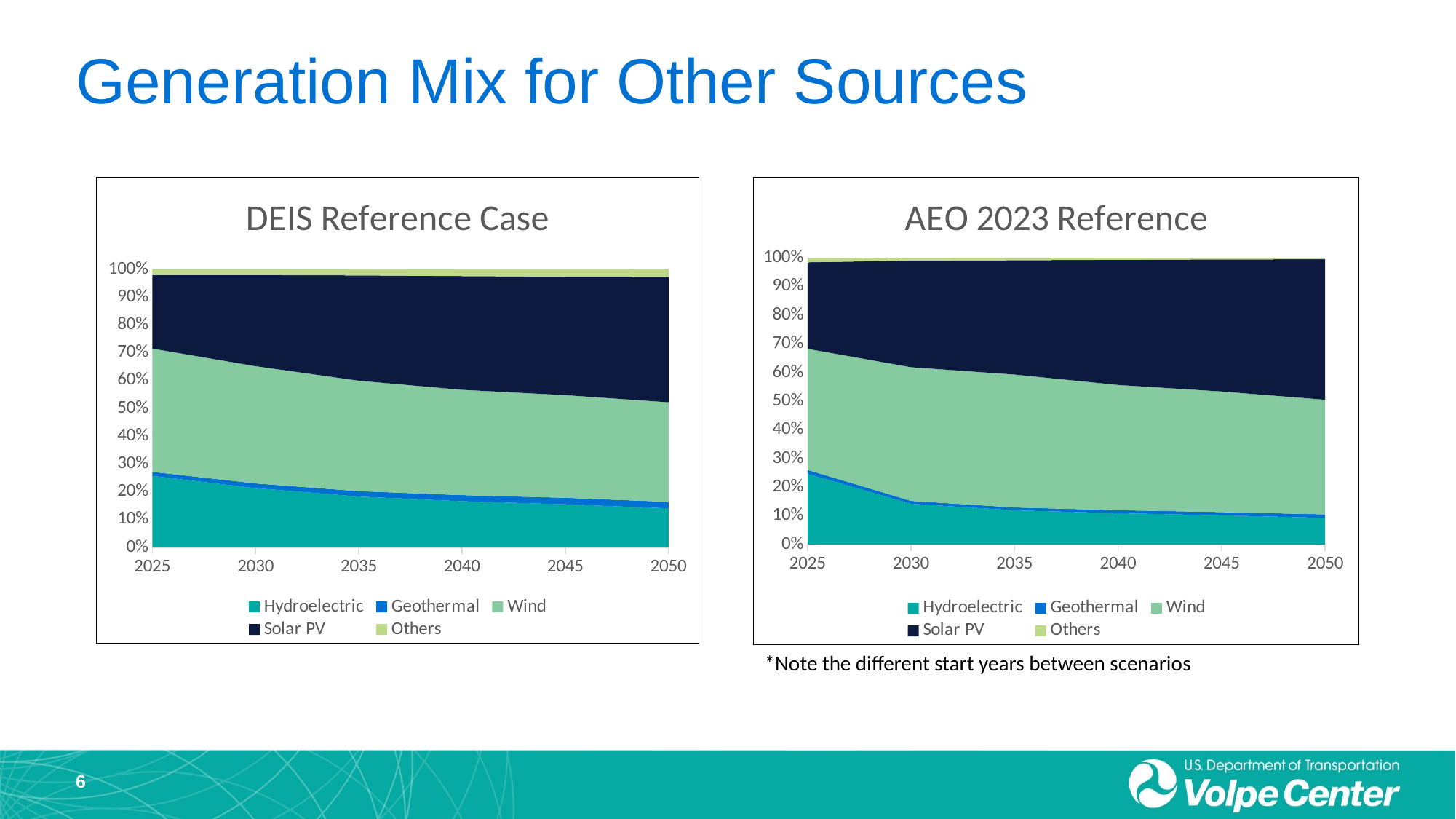

# Generation Mix for Other Sources

### Chart: DEIS Reference Case

| Category | Hydroelectric | Geothermal | Wind | Solar PV | Others |
|---|---|---|---|---|---|
| 2025 | 0.2564440052979053 | 0.014533284694654047 | 0.44332577137871026 | 0.26412375011923256 | 0.021573178244010015 |
| 2030 | 0.21269835533842535 | 0.016748504706855575 | 0.4216280391909392 | 0.3272877089141041 | 0.02163731289247106 |
| 2035 | 0.18244646936021586 | 0.019293209609457095 | 0.39709318066854715 | 0.3783829685015725 | 0.022784230696897705 |
| 2040 | 0.1655639516053313 | 0.021829891421115685 | 0.3787071046571537 | 0.4086021642128877 | 0.02529687412155751 |
| 2045 | 0.1545577700193981 | 0.02333141372837921 | 0.3690613304928375 | 0.42579054691478263 | 0.02725893044925512 |
| 2050 | 0.14020465530864915 | 0.02304399307357392 | 0.3580745328031422 | 0.4505154214147225 | 0.02816142220453773 |

### Chart: AEO 2023 Reference

| Category | Hydroelectric | Geothermal | Wind | Solar PV | Others |
|---|---|---|---|---|---|
| 2025 | 0.2464993648903939 | 0.013961631468774709 | 0.4227180806110156 | 0.3017265168717222 | 0.015094404506006862 |
| 2030 | 0.14237290790370832 | 0.010113693409541604 | 0.46652939648284053 | 0.3718735598736484 | 0.009110423022787521 |
| 2035 | 0.11966018425824132 | 0.00992918489854648 | 0.4637886443365676 | 0.39881687027590285 | 0.007805173489595487 |
| 2040 | 0.10951697205556793 | 0.010566745081448666 | 0.4369216753671921 | 0.4366733784401439 | 0.006321278868273203 |
| 2045 | 0.10220911080510835 | 0.011221627408502905 | 0.42083458375128785 | 0.46073750829995547 | 0.004997247422806801 |
| 2050 | 0.09322699856303376 | 0.01223237882680643 | 0.39999544936362297 | 0.4899484460203007 | 0.0045967416904419845 |
*Note the different start years between scenarios
6